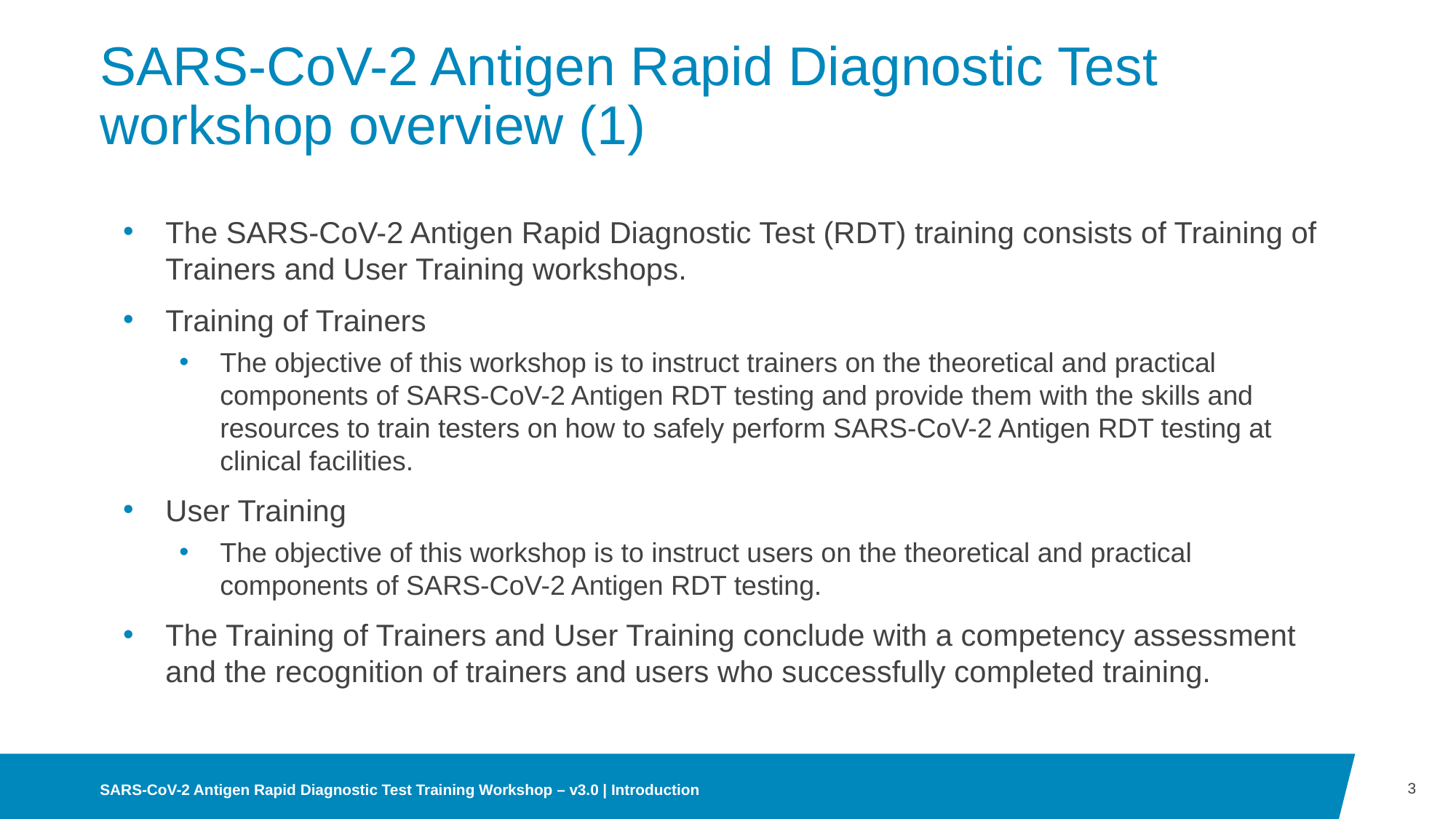

# SARS-CoV-2 Antigen Rapid Diagnostic Test workshop overview (1)
The SARS-CoV-2 Antigen Rapid Diagnostic Test (RDT) training consists of Training of Trainers and User Training workshops.
Training of Trainers
The objective of this workshop is to instruct trainers on the theoretical and practical components of SARS-CoV-2 Antigen RDT testing and provide them with the skills and resources to train testers on how to safely perform SARS-CoV-2 Antigen RDT testing at clinical facilities.
User Training
The objective of this workshop is to instruct users on the theoretical and practical components of SARS-CoV-2 Antigen RDT testing.
The Training of Trainers and User Training conclude with a competency assessment and the recognition of trainers and users who successfully completed training.

3
SARS-CoV-2 Antigen Rapid Diagnostic Test Training Workshop – v3.0 | Introduction